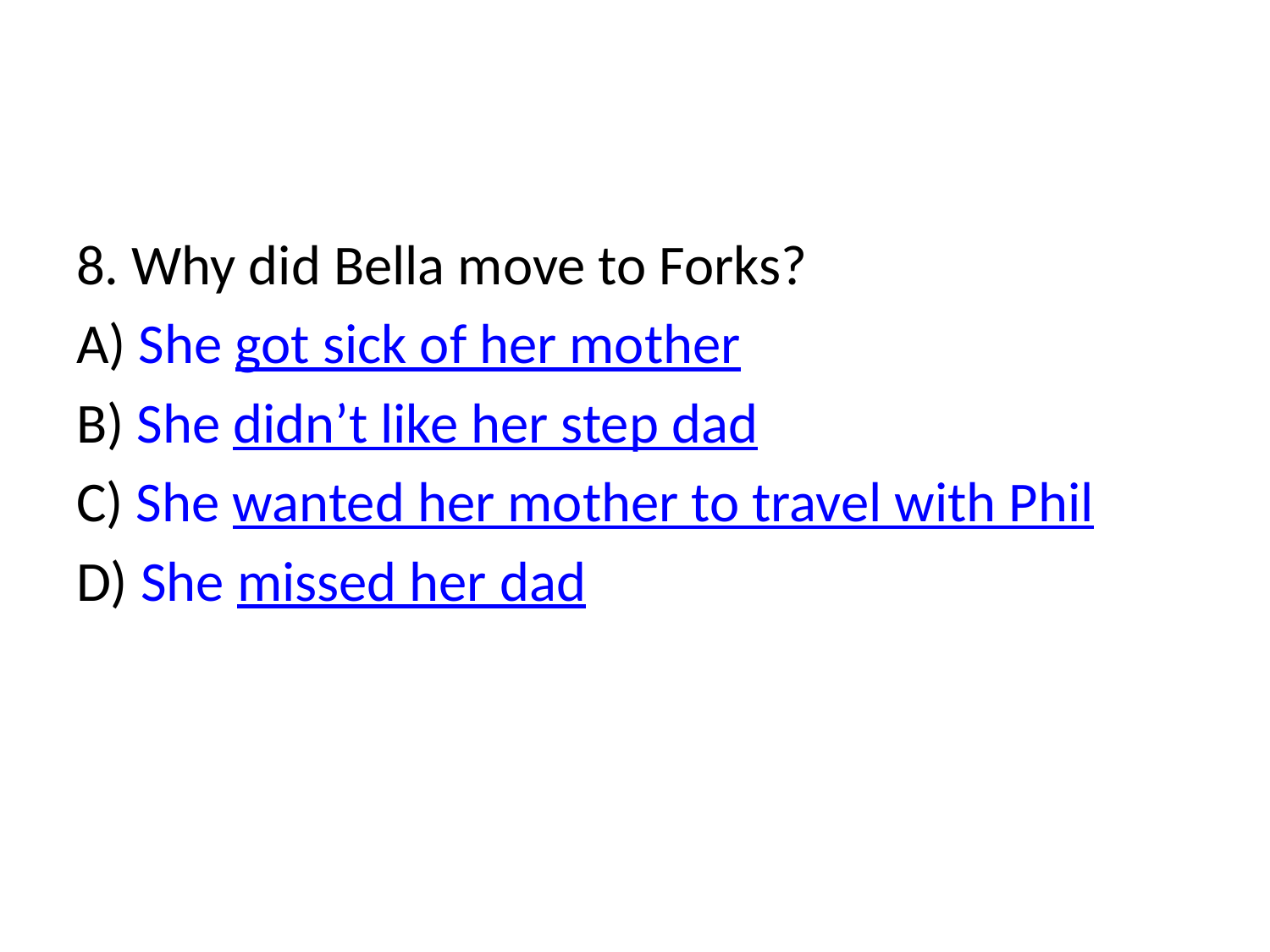

#
8. Why did Bella move to Forks?
A) She got sick of her mother
B) She didn’t like her step dad
C) She wanted her mother to travel with Phil
D) She missed her dad